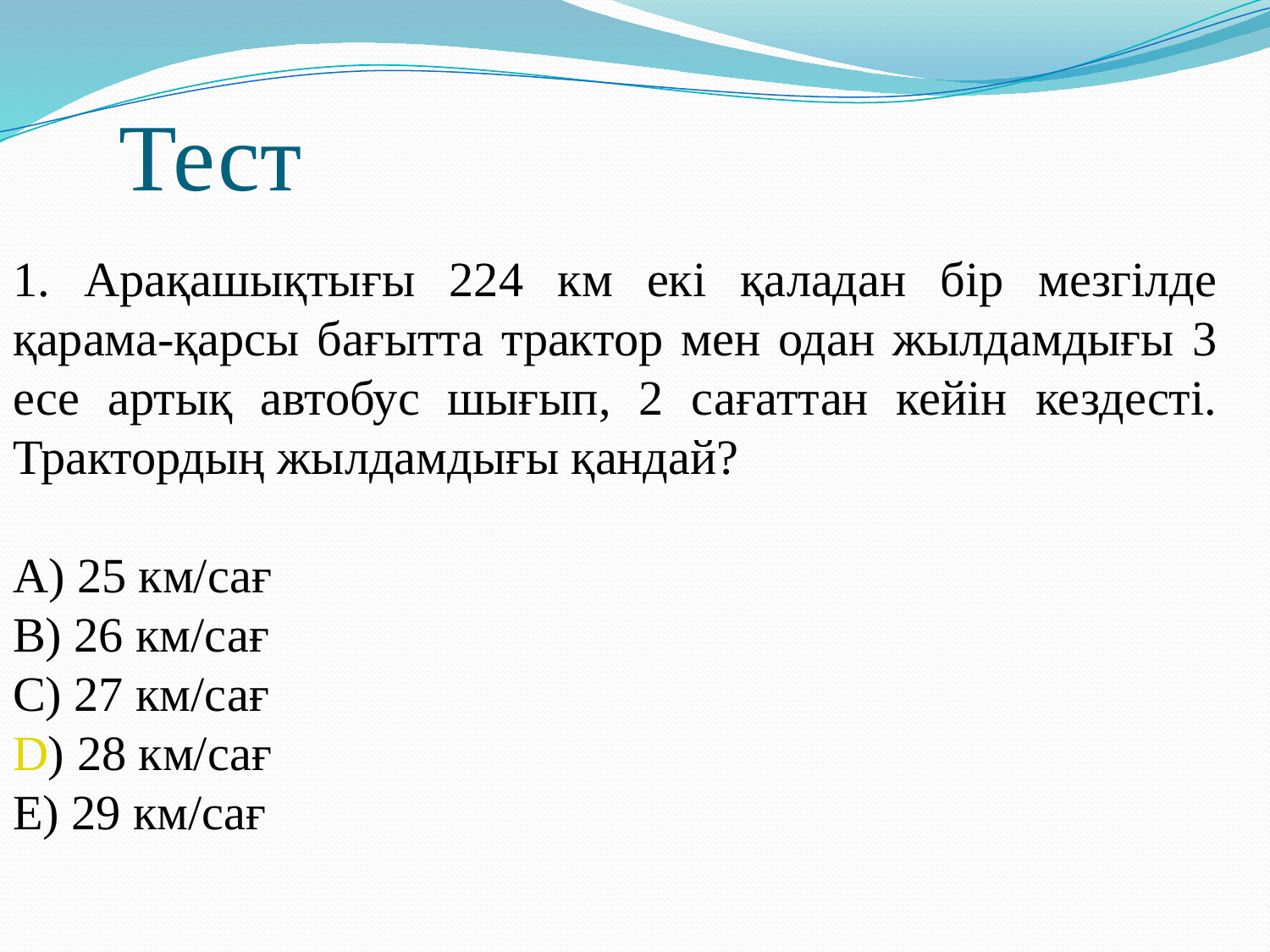

# Тест
1. Арақашықтығы 224 км екі қаладан бір мезгілде қарама-қарсы бағытта трактор мен одан жылдамдығы 3 есе артық автобус шығып, 2 сағаттан кейін кездесті. Трактордың жылдамдығы қандай?

А) 25 км/сағ
В) 26 км/сағ
С) 27 км/сағ
D) 28 км/сағ
Е) 29 км/сағ